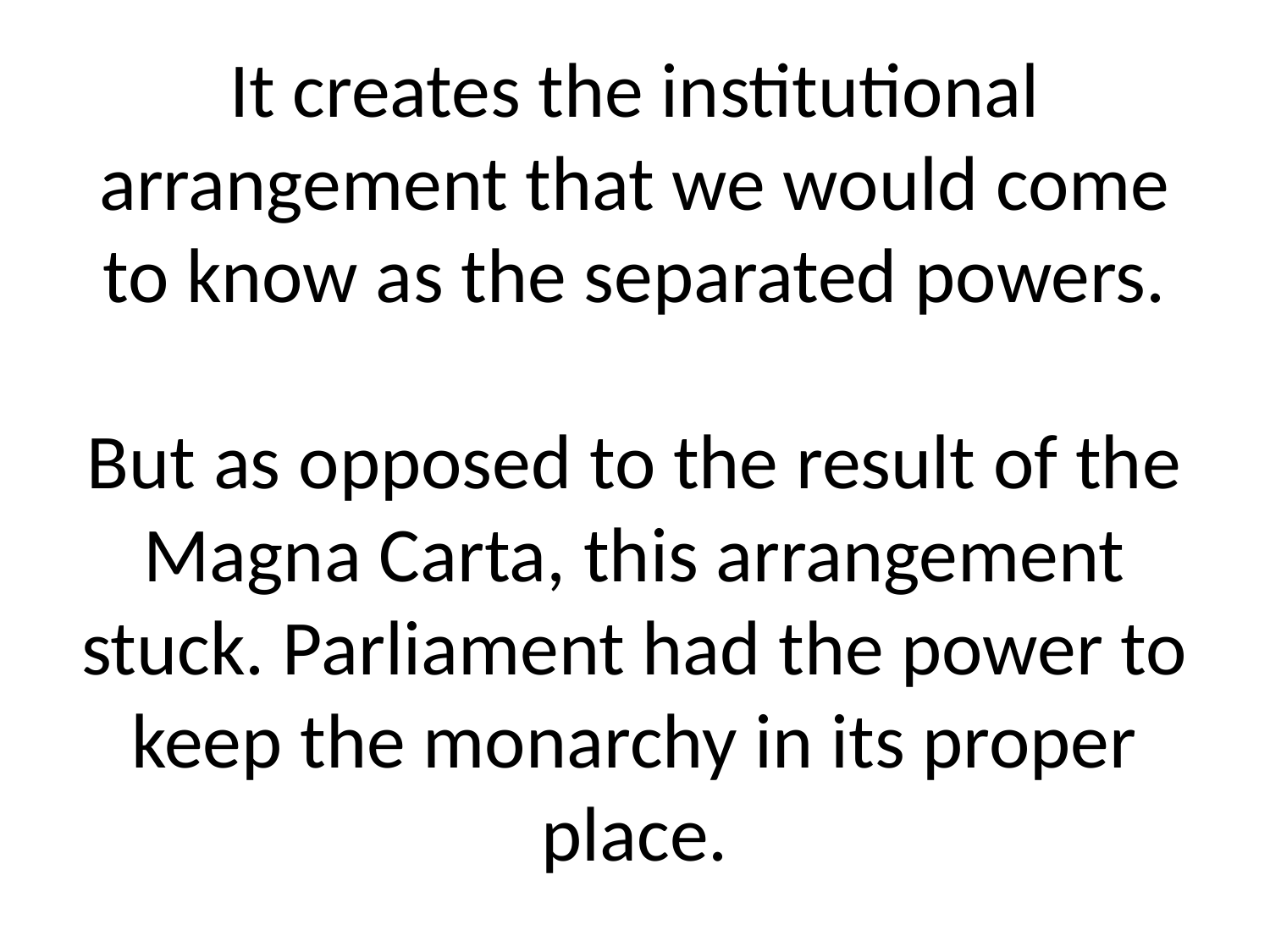

# It creates the institutional arrangement that we would come to know as the separated powers. But as opposed to the result of the Magna Carta, this arrangement stuck. Parliament had the power to keep the monarchy in its proper place.